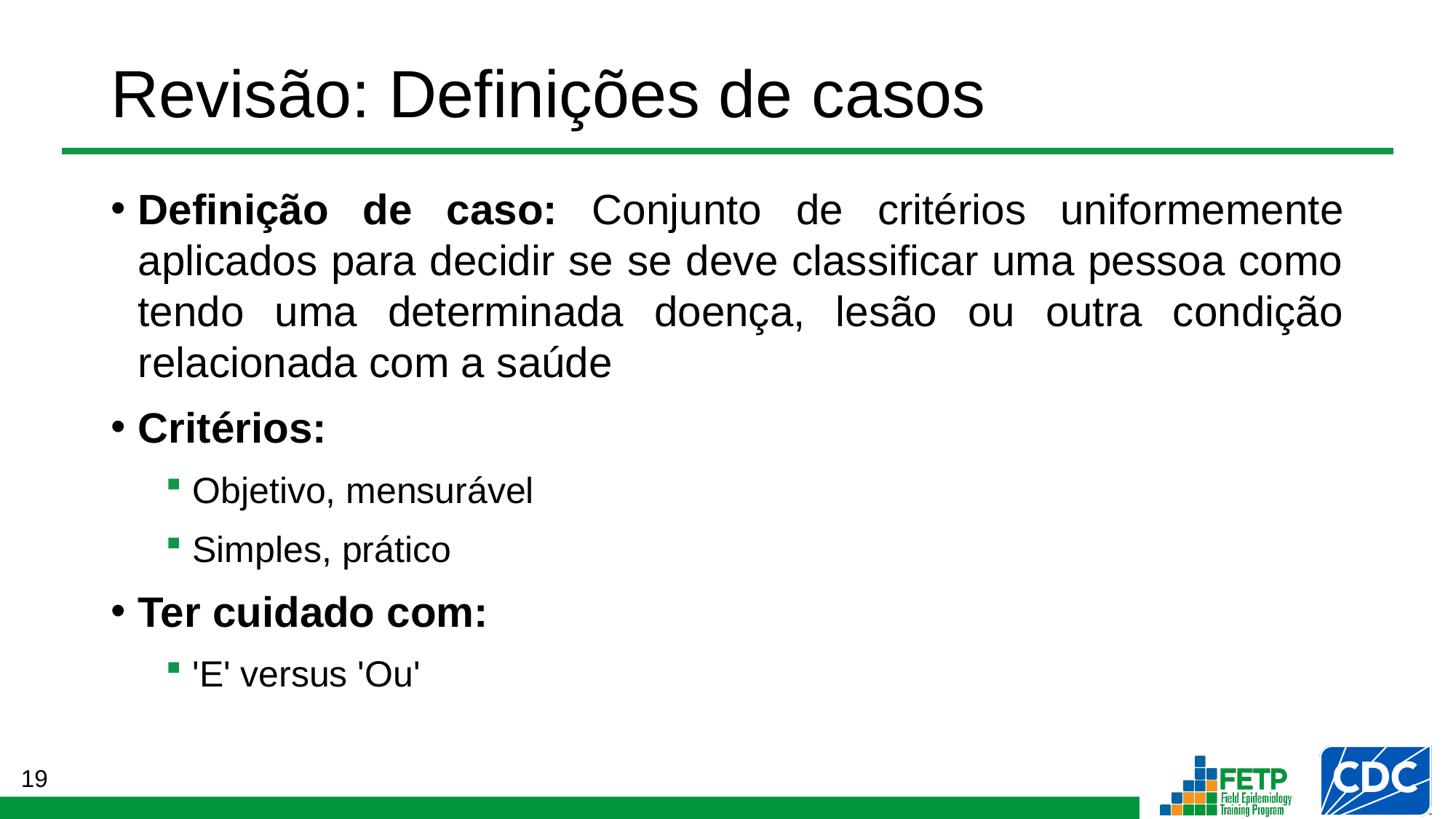

# Revisão: Definições de casos
Definição de caso: Conjunto de critérios uniformemente aplicados para decidir se se deve classificar uma pessoa como tendo uma determinada doença, lesão ou outra condição relacionada com a saúde
Critérios:
Objetivo, mensurável
Simples, prático
Ter cuidado com:
'E' versus 'Ou'